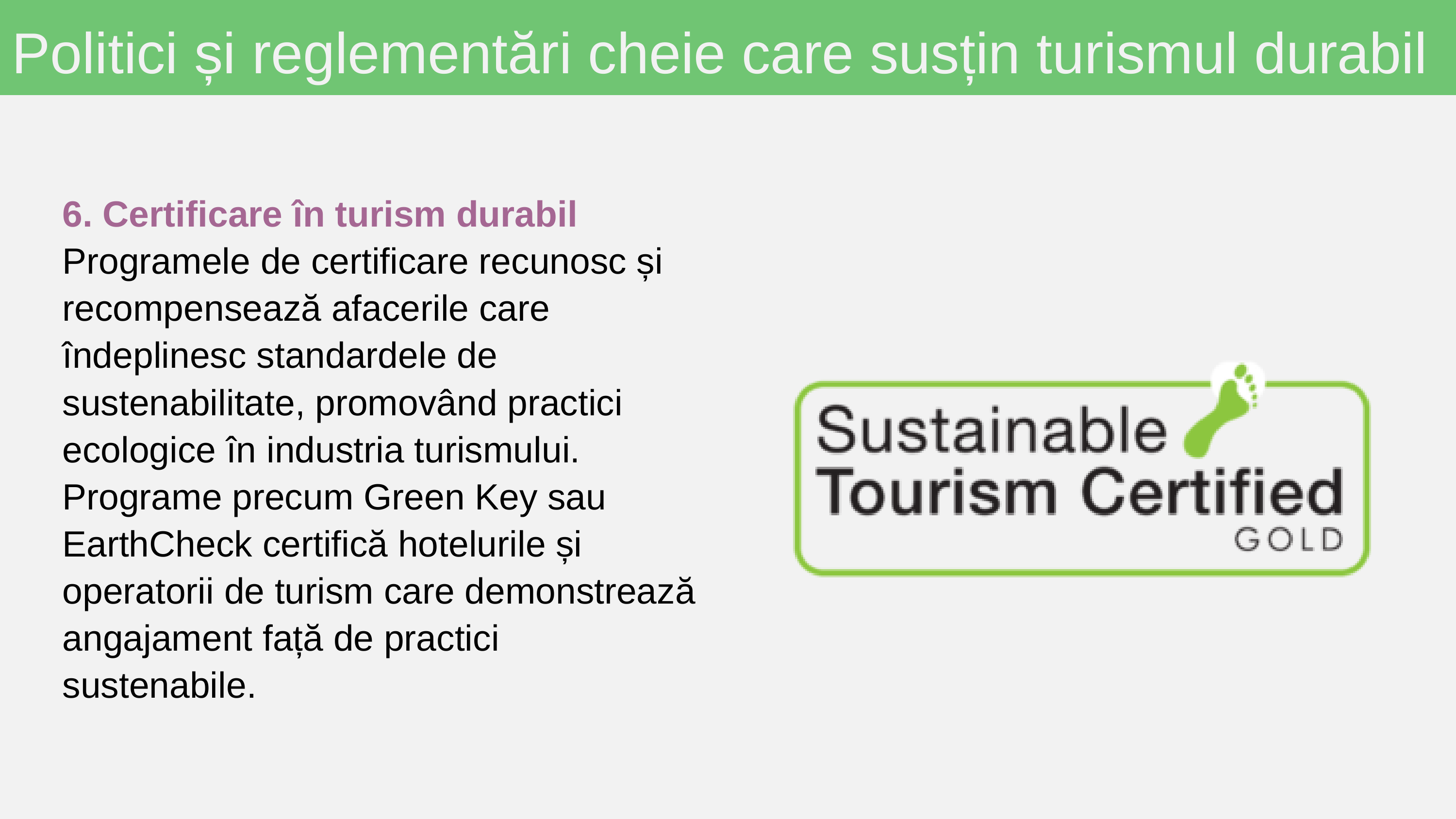

Politici și reglementări cheie care susțin turismul durabil

6. Certificare în turism durabil
Programele de certificare recunosc și recompensează afacerile care îndeplinesc standardele de sustenabilitate, promovând practici ecologice în industria turismului. Programe precum Green Key sau EarthCheck certifică hotelurile și operatorii de turism care demonstrează angajament față de practici sustenabile.